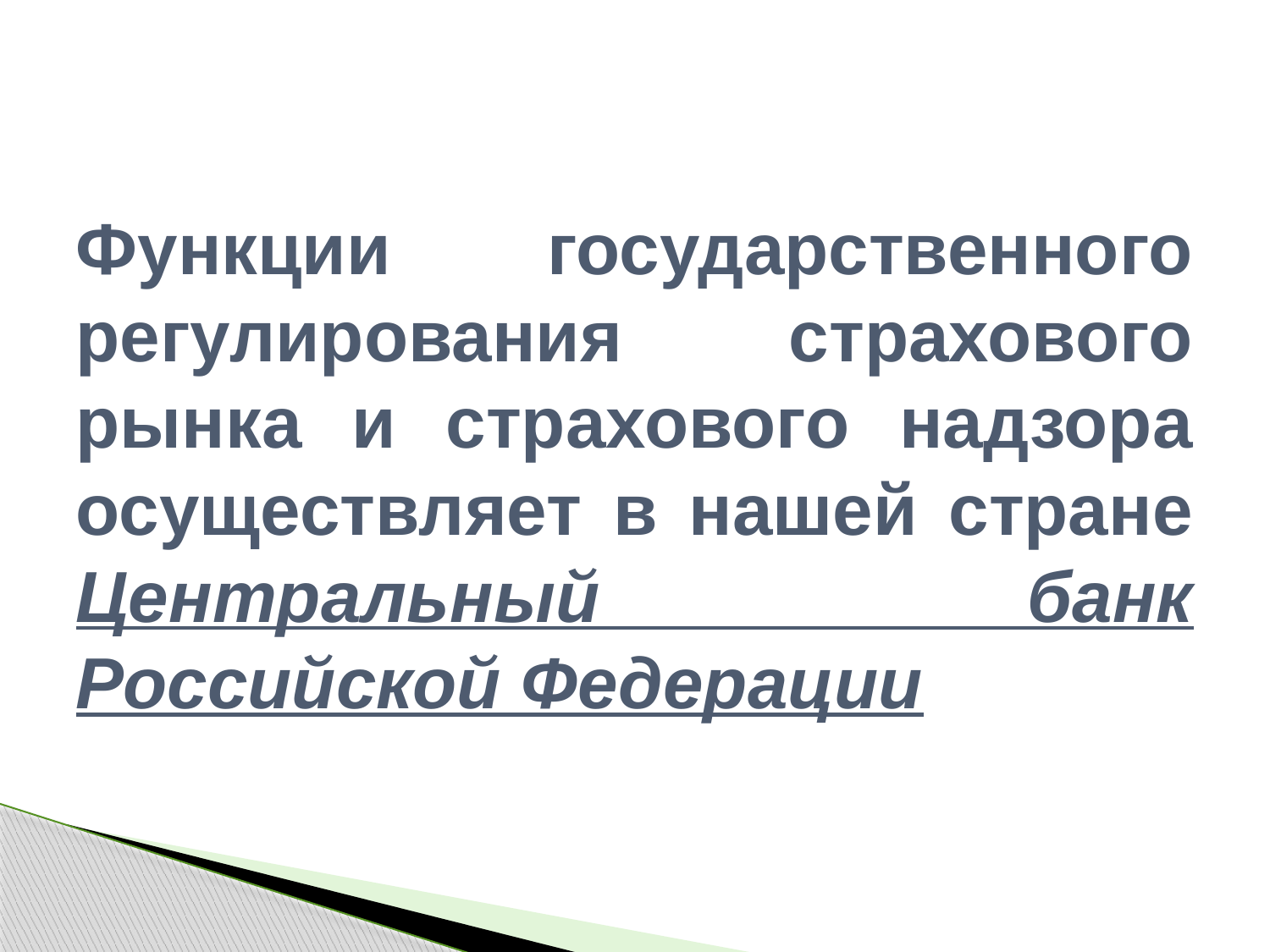

# Функции государственного регулирования страхового рынка и страхового надзора осуществляет в нашей стране Центральный банк Российской Федерации